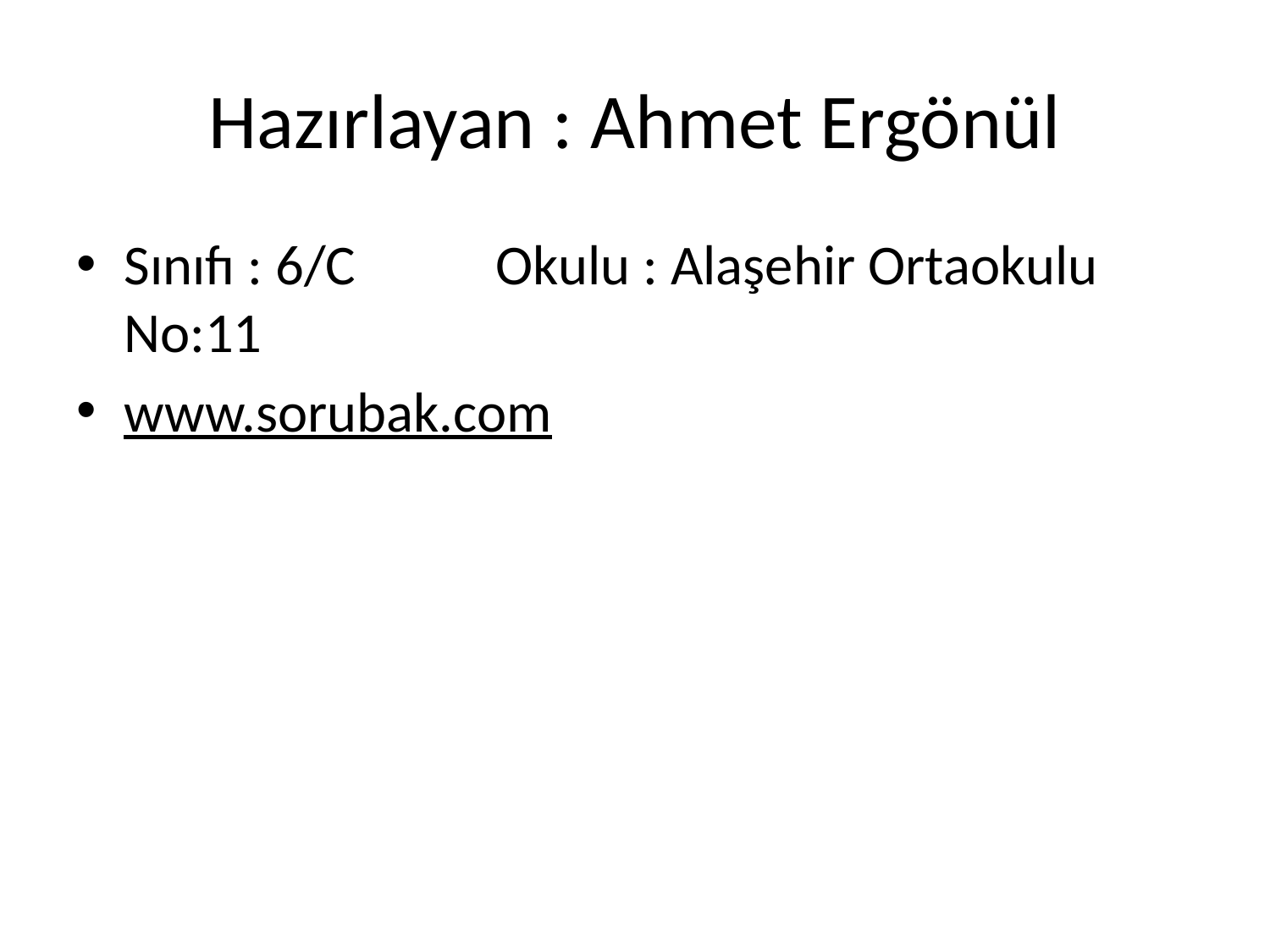

# Hazırlayan : Ahmet Ergönül
Sınıfı : 6/C           Okulu : Alaşehir Ortaokulu   No:11
www.sorubak.com